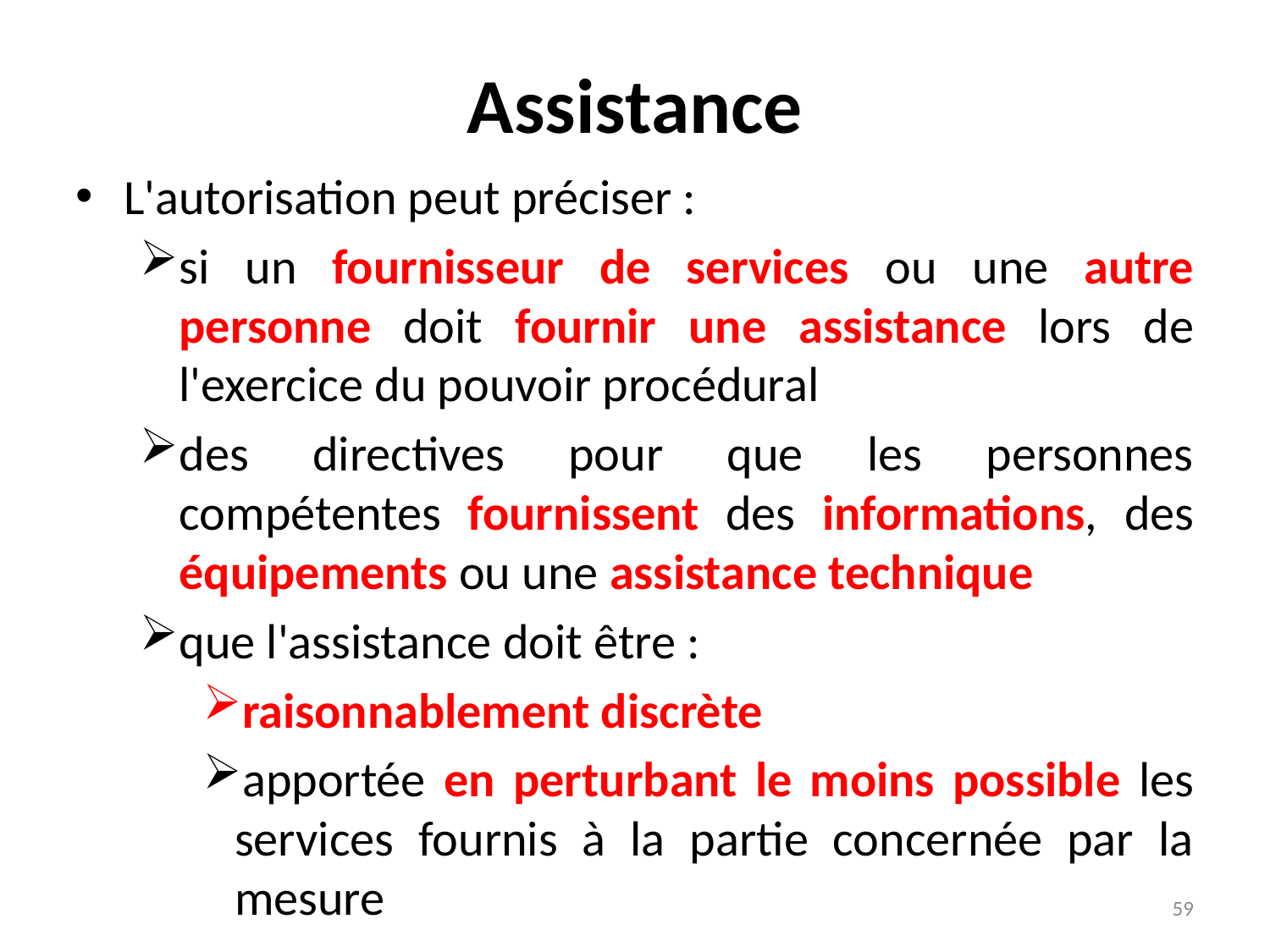

# Assistance
L'autorisation peut préciser :
si un fournisseur de services ou une autre personne doit fournir une assistance lors de l'exercice du pouvoir procédural
des directives pour que les personnes compétentes fournissent des informations, des équipements ou une assistance technique
que l'assistance doit être :
raisonnablement discrète
apportée en perturbant le moins possible les services fournis à la partie concernée par la mesure
59